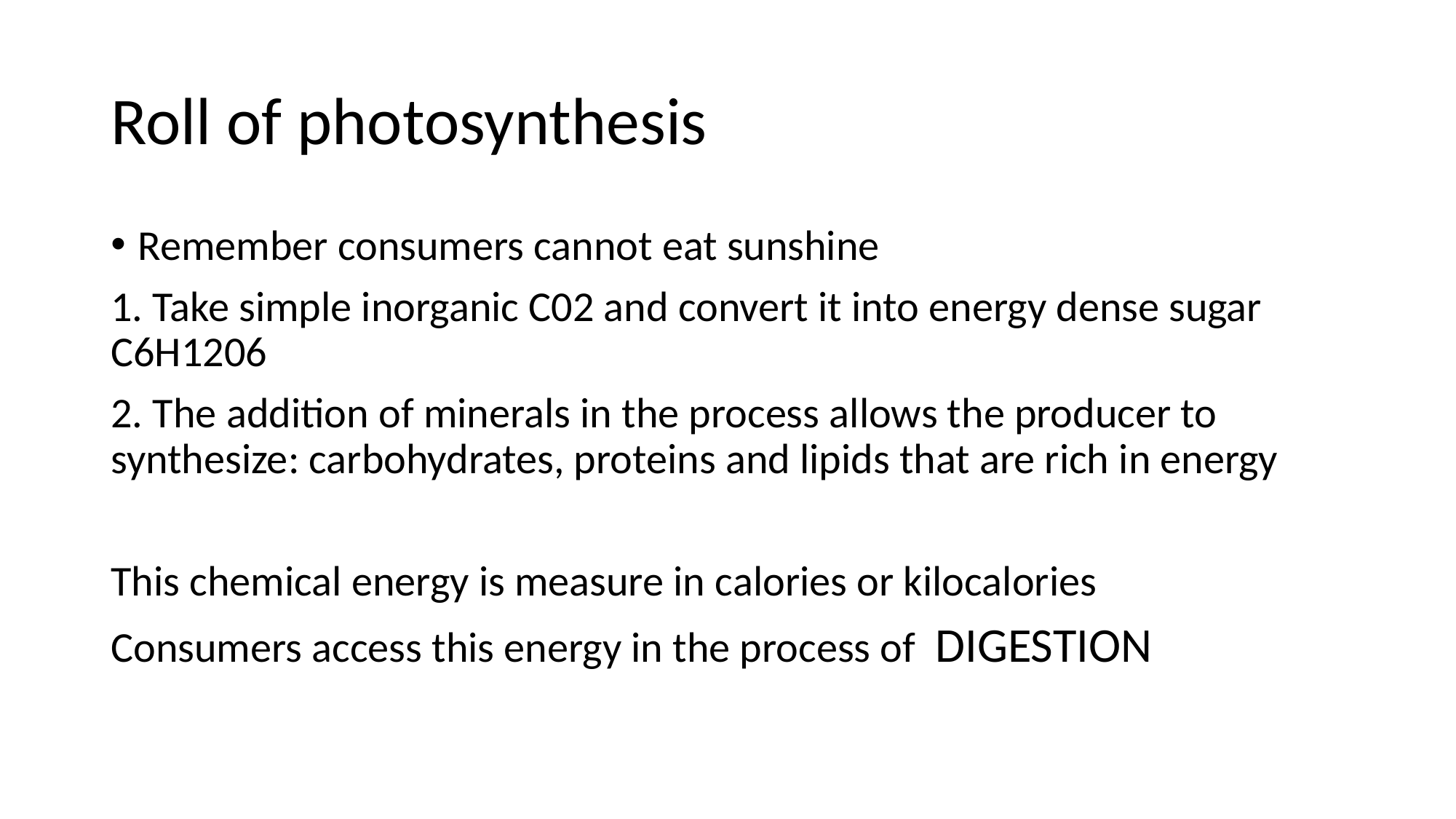

# Roll of photosynthesis
Remember consumers cannot eat sunshine
1. Take simple inorganic C02 and convert it into energy dense sugar C6H1206
2. The addition of minerals in the process allows the producer to synthesize: carbohydrates, proteins and lipids that are rich in energy

This chemical energy is measure in calories or kilocalories
Consumers access this energy in the process of  DIGESTION